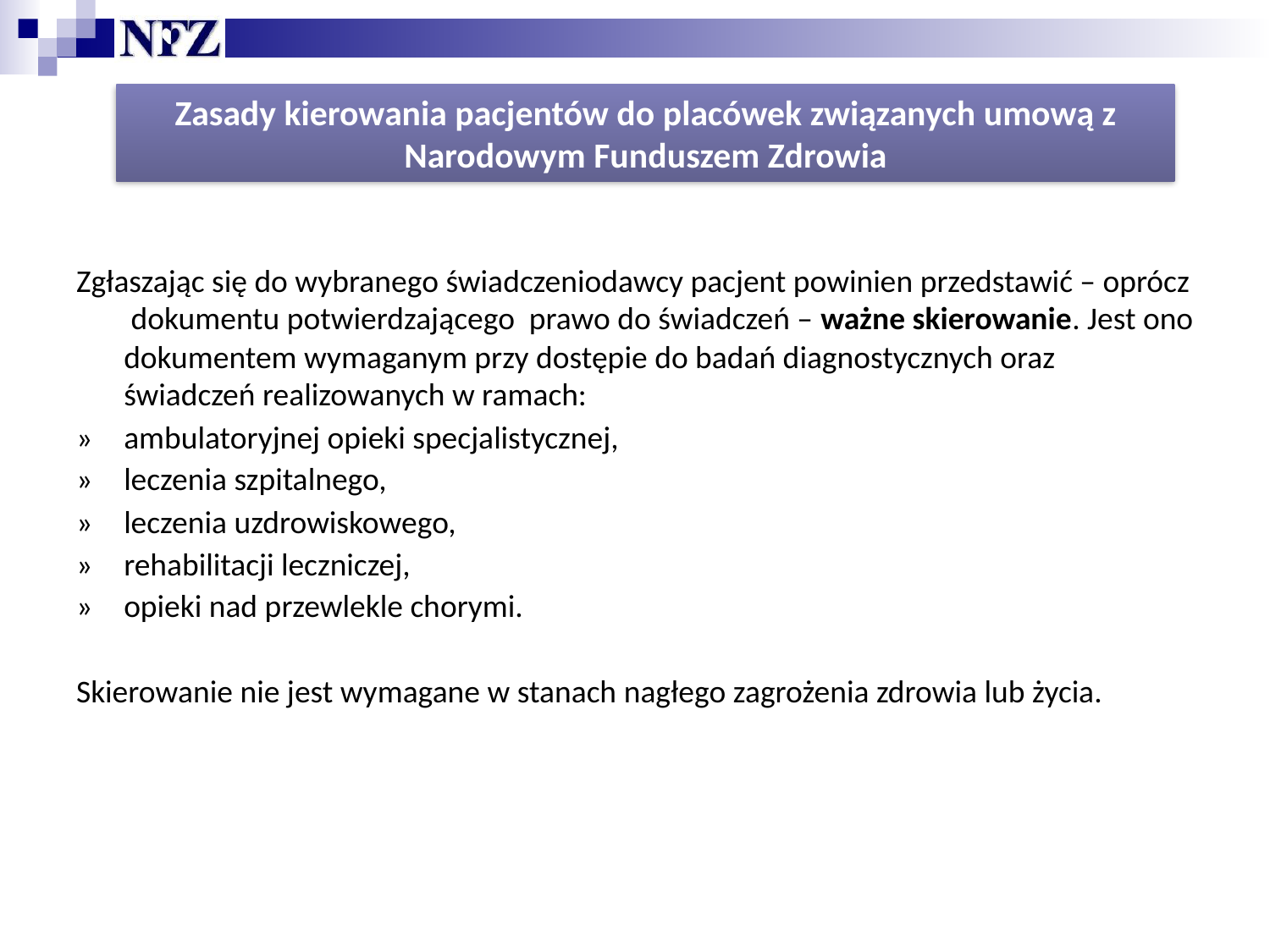

Zasady kierowania pacjentów do placówek związanych umową z Narodowym Funduszem Zdrowia
Zgłaszając się do wybranego świadczeniodawcy pacjent powinien przedstawić – oprócz  dokumentu potwierdzającego  prawo do świadczeń – ważne skierowanie. Jest ono dokumentem wymaganym przy dostępie do badań diagnostycznych oraz świadczeń realizowanych w ramach:
»	ambulatoryjnej opieki specjalistycznej,
»	leczenia szpitalnego,
»	leczenia uzdrowiskowego,
»	rehabilitacji leczniczej,
»	opieki nad przewlekle chorymi.

Skierowanie nie jest wymagane w stanach nagłego zagrożenia zdrowia lub życia.